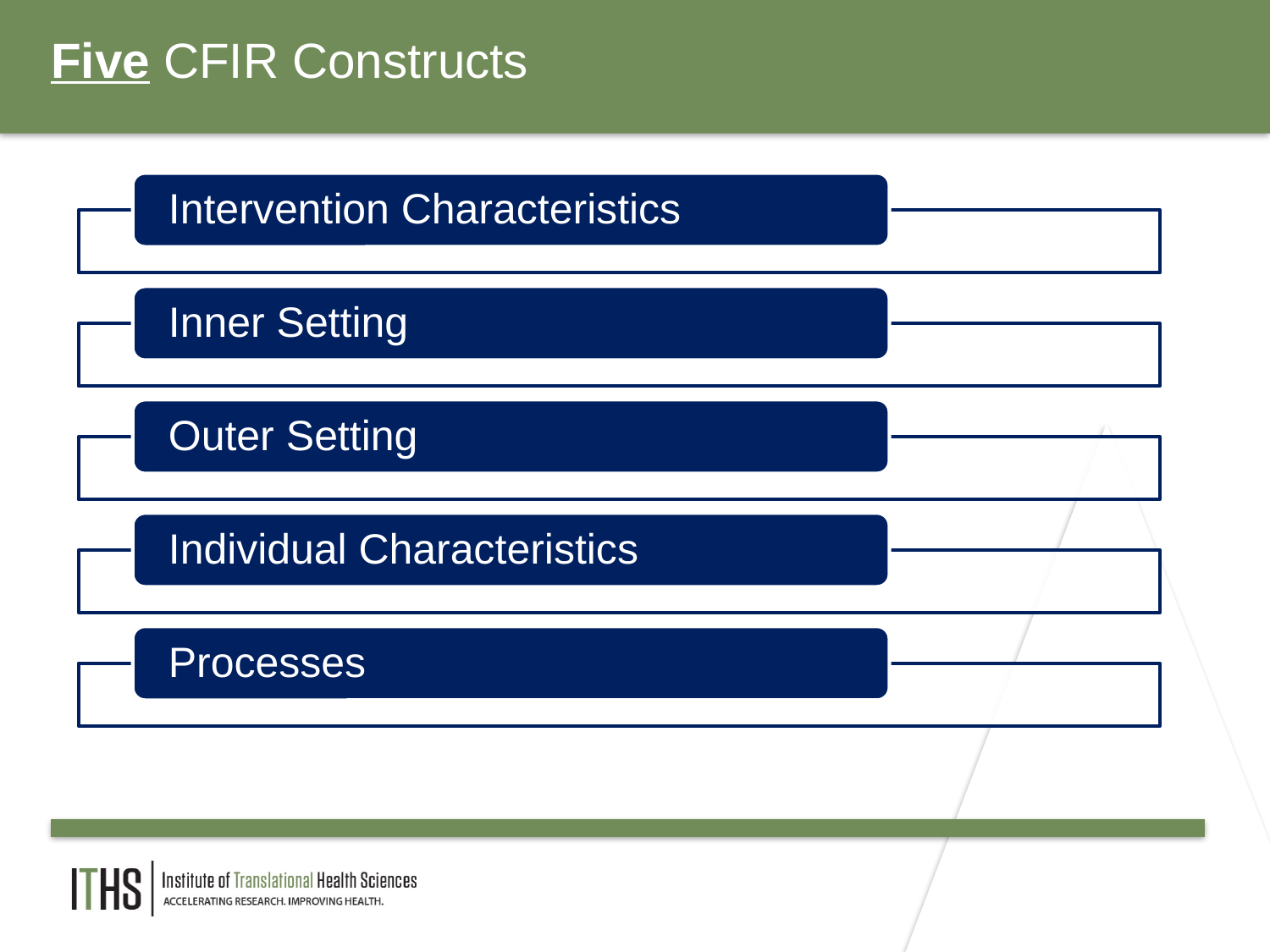

Five CFIR Constructs

Intervention Characteristics
Inner Setting
Outer Setting
Individual Characteristics
Processes